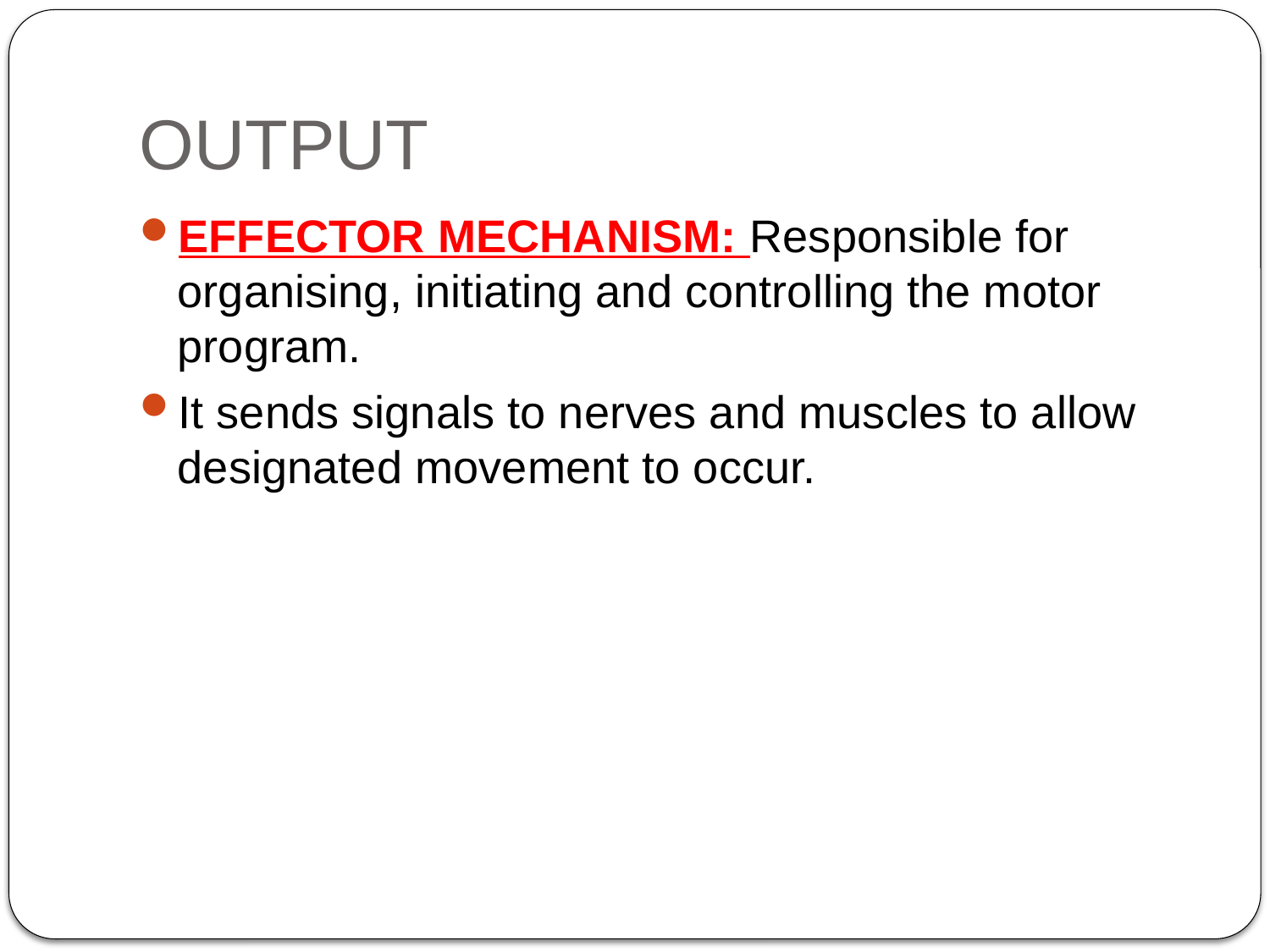

# OUTPUT
EFFECTOR MECHANISM: Responsible for organising, initiating and controlling the motor program.
It sends signals to nerves and muscles to allow designated movement to occur.